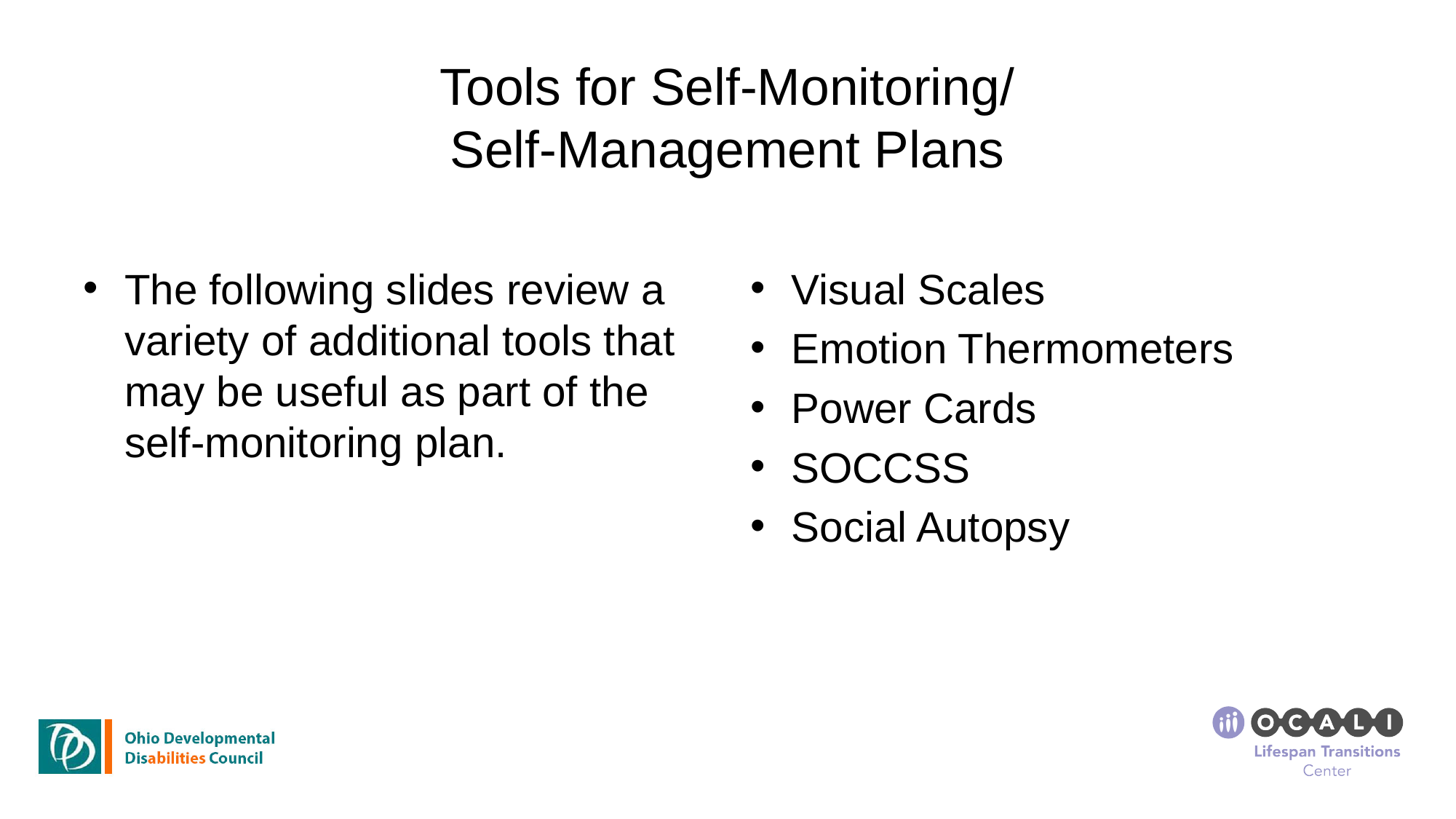

# Tools for Self-Monitoring/ Self-Management Plans
The following slides review a variety of additional tools that may be useful as part of the self-monitoring plan.
Visual Scales
Emotion Thermometers
Power Cards
SOCCSS
Social Autopsy